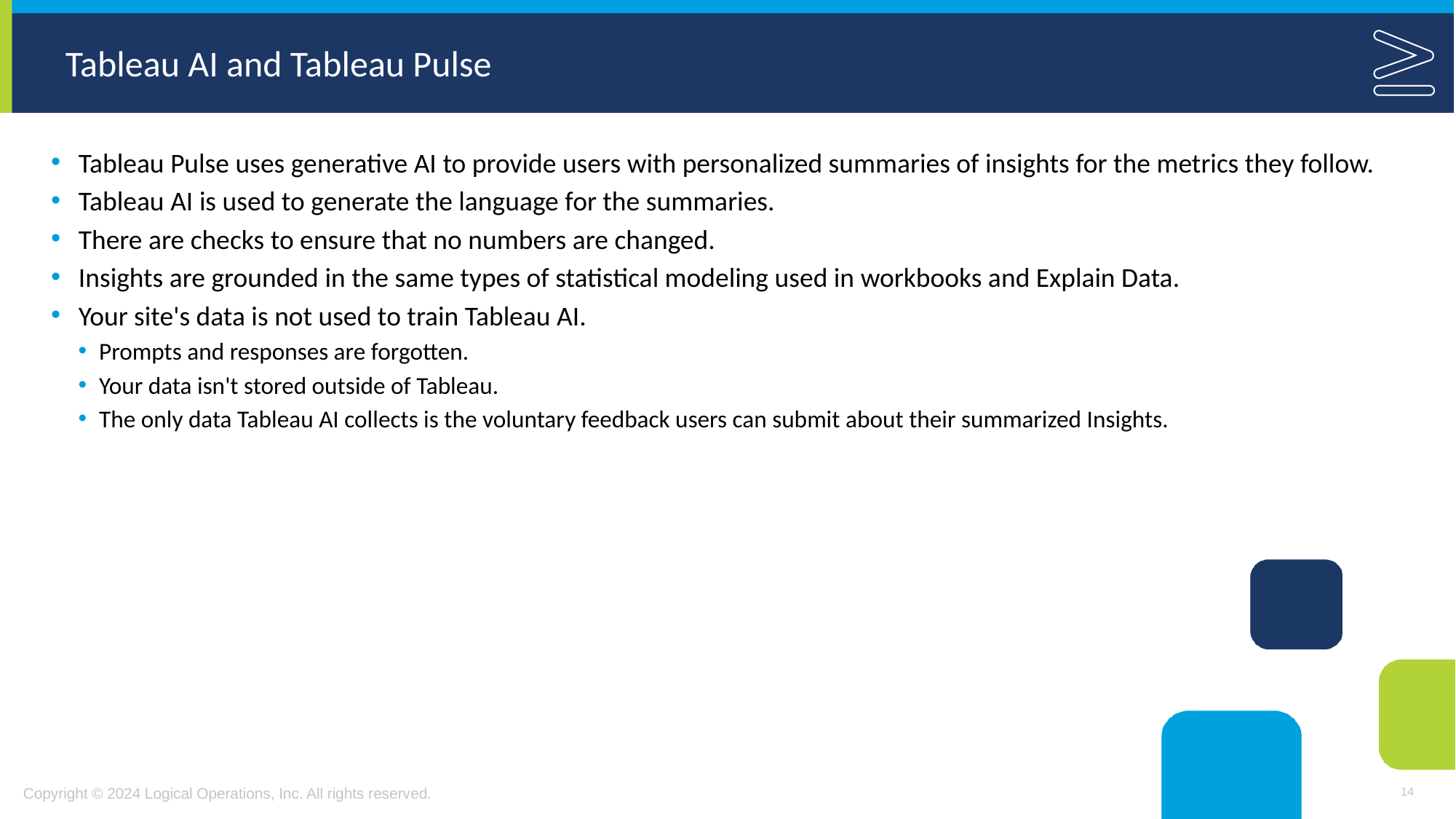

# Tableau AI and Tableau Pulse
Tableau Pulse uses generative AI to provide users with personalized summaries of insights for the metrics they follow.
Tableau AI is used to generate the language for the summaries.
There are checks to ensure that no numbers are changed.
Insights are grounded in the same types of statistical modeling used in workbooks and Explain Data.
Your site's data is not used to train Tableau AI.
Prompts and responses are forgotten.
Your data isn't stored outside of Tableau.
The only data Tableau AI collects is the voluntary feedback users can submit about their summarized Insights.

14